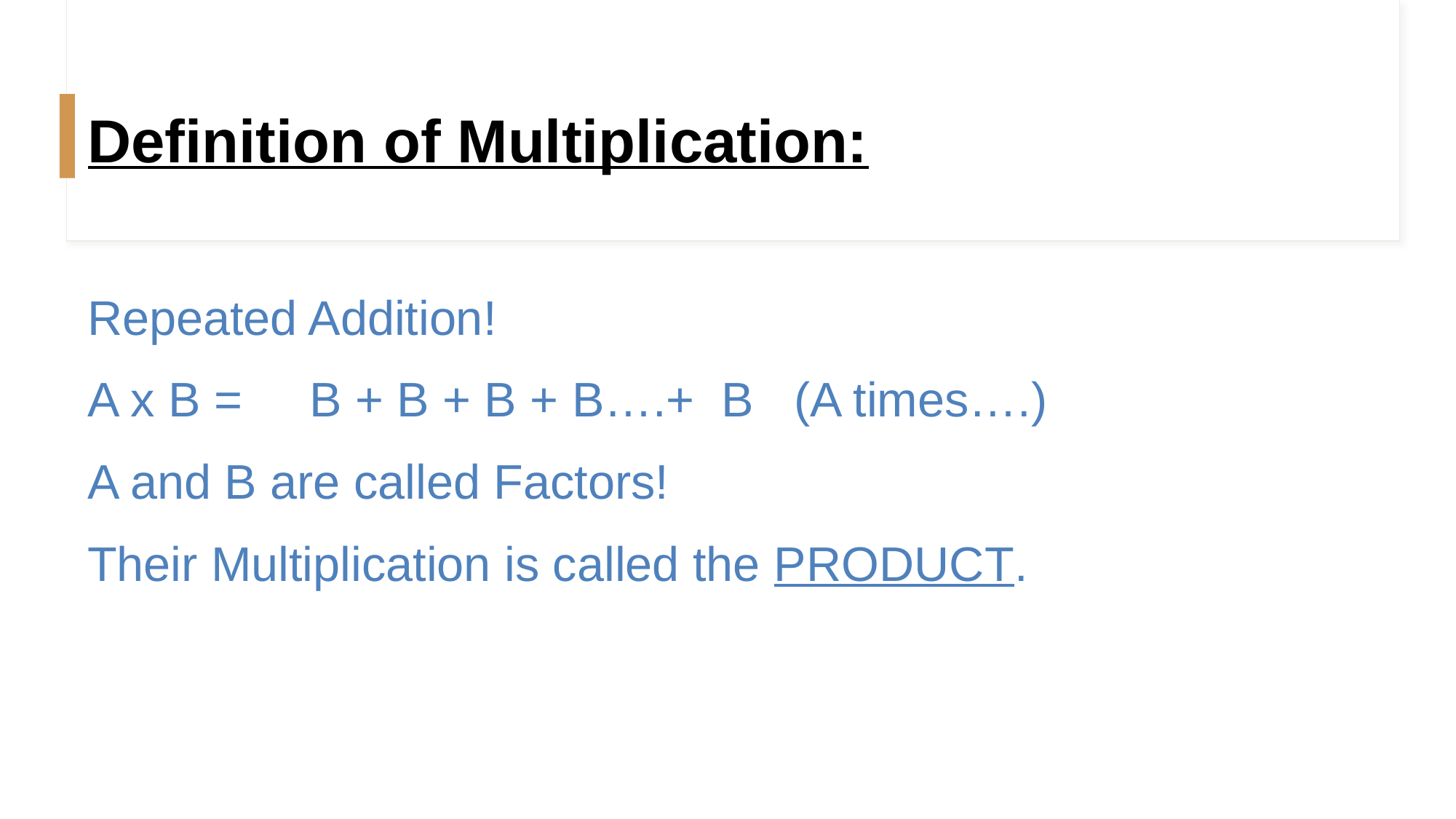

# Definition of Multiplication:

Repeated Addition!
A x B =     B + B + B + B….+  B   (A times….)
A and B are called Factors!
Their Multiplication is called the PRODUCT.